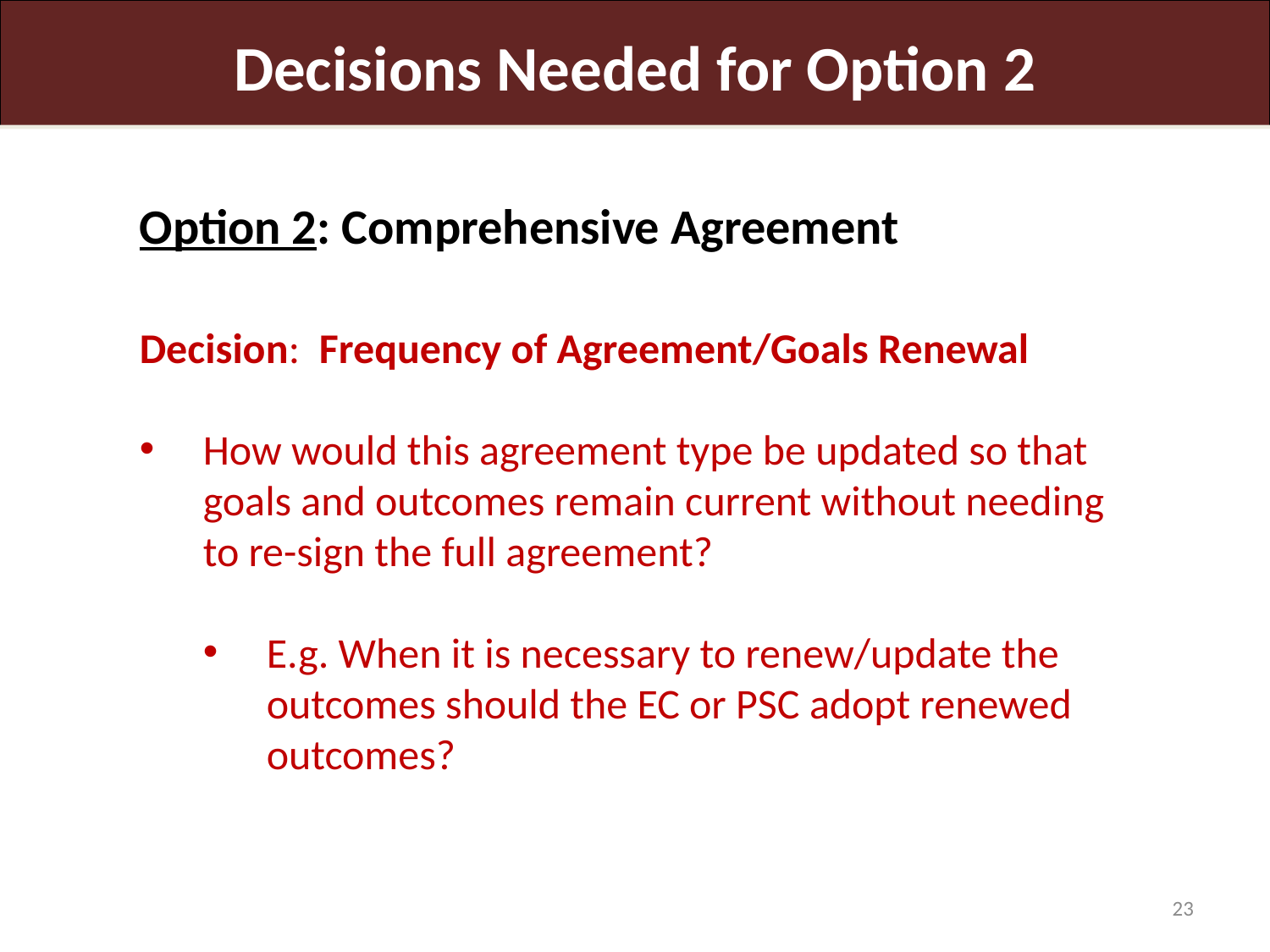

Decisions Needed for Option 2
Option 2: Comprehensive Agreement

Decision:  Frequency of Agreement/Goals Renewal

How would this agreement type be updated so that goals and outcomes remain current without needing to re-sign the full agreement?

E.g. When it is necessary to renew/update the outcomes should the EC or PSC adopt renewed outcomes?

23